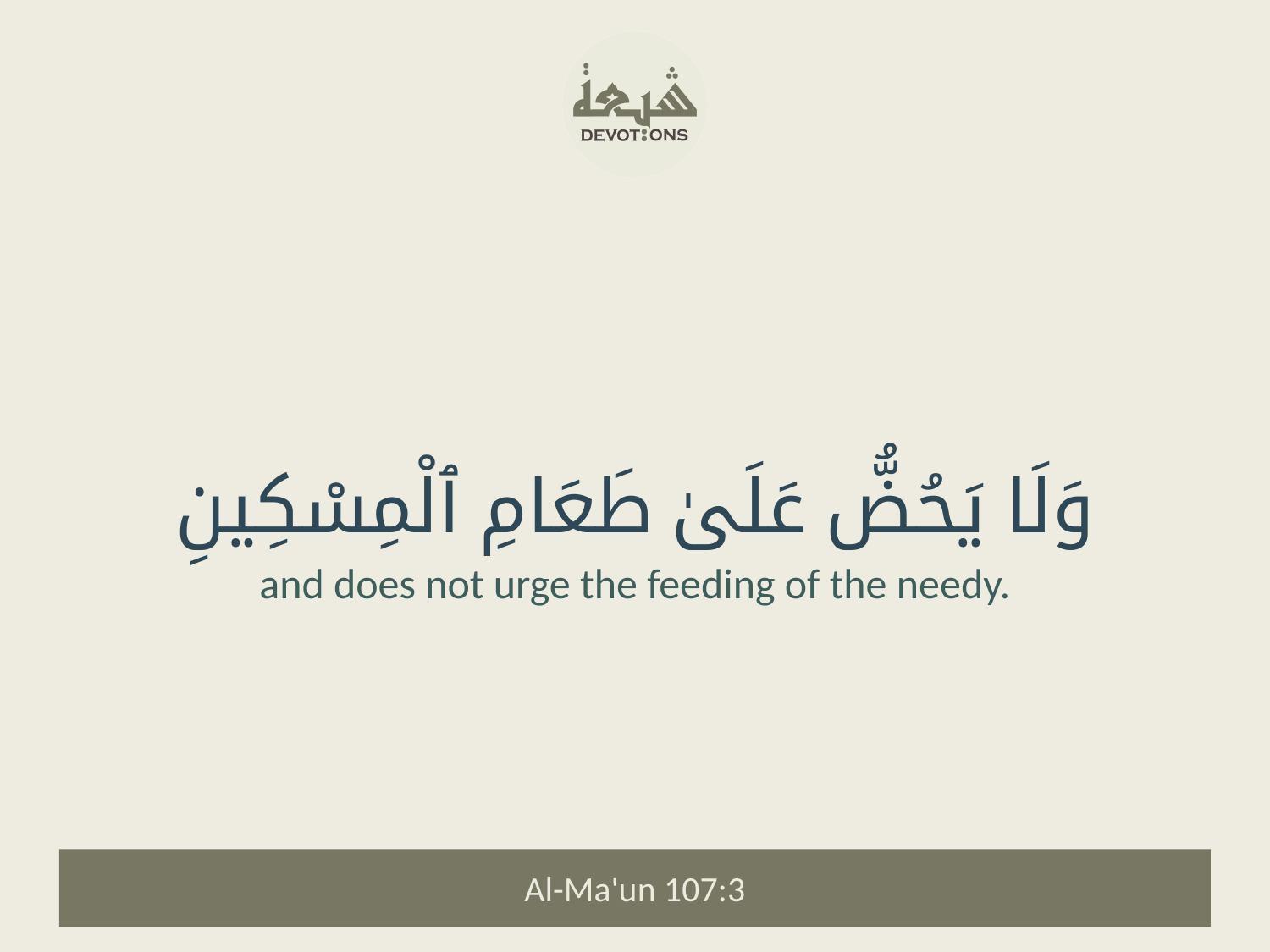

وَلَا يَحُضُّ عَلَىٰ طَعَامِ ٱلْمِسْكِينِ
and does not urge the feeding of the needy.
Al-Ma'un 107:3